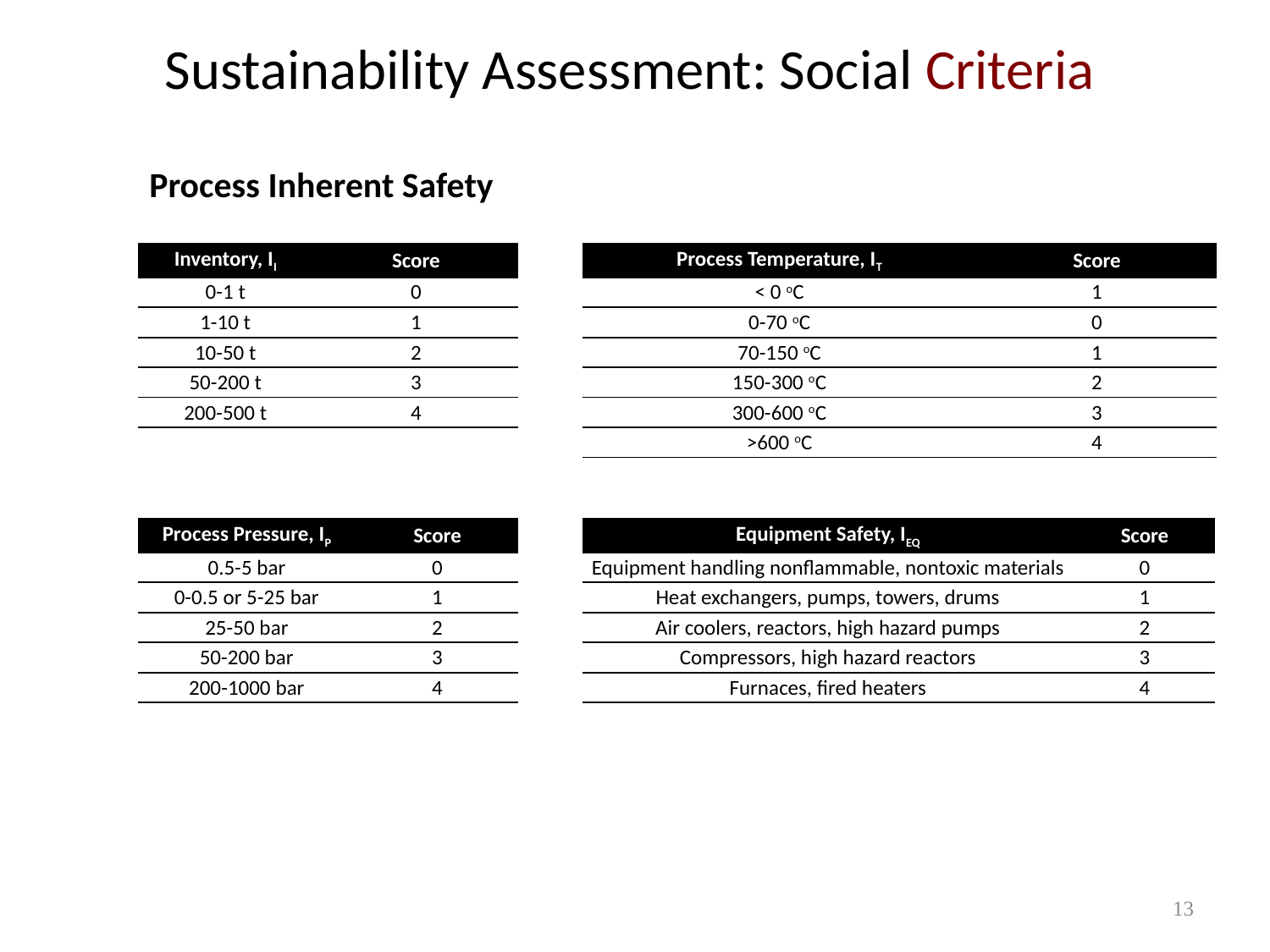

Sustainability Assessment: Social Criteria
Process Inherent Safety
| Inventory, II | Score |
| --- | --- |
| 0-1 t | 0 |
| 1-10 t | 1 |
| 10-50 t | 2 |
| 50-200 t | 3 |
| 200-500 t | 4 |
| Process Temperature, IT | Score |
| --- | --- |
| < 0 oC | 1 |
| 0-70 oC | 0 |
| 70-150 oC | 1 |
| 150-300 oC | 2 |
| 300-600 oC | 3 |
| >600 oC | 4 |
| Process Pressure, IP | Score |
| --- | --- |
| 0.5-5 bar | 0 |
| 0-0.5 or 5-25 bar | 1 |
| 25-50 bar | 2 |
| 50-200 bar | 3 |
| 200-1000 bar | 4 |
| Equipment Safety, IEQ | Score |
| --- | --- |
| Equipment handling nonflammable, nontoxic materials | 0 |
| Heat exchangers, pumps, towers, drums | 1 |
| Air coolers, reactors, high hazard pumps | 2 |
| Compressors, high hazard reactors | 3 |
| Furnaces, fired heaters | 4 |
13